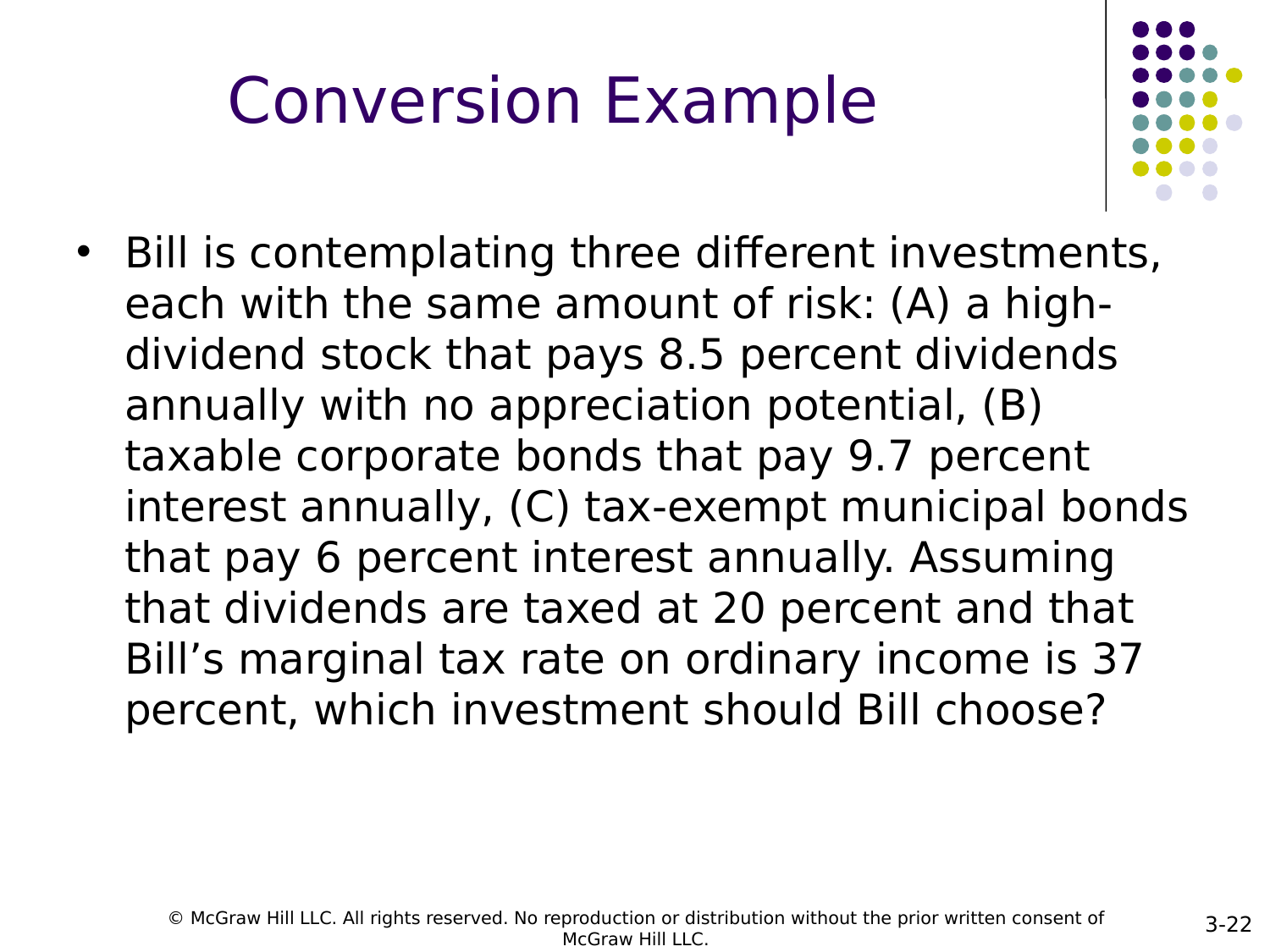

# Conversion Example
Bill is contemplating three different investments, each with the same amount of risk: (A) a high-dividend stock that pays 8.5 percent dividends annually with no appreciation potential, (B) taxable corporate bonds that pay 9.7 percent interest annually, (C) tax-exempt municipal bonds that pay 6 percent interest annually. Assuming that dividends are taxed at 20 percent and that Bill’s marginal tax rate on ordinary income is 37 percent, which investment should Bill choose?
3-22